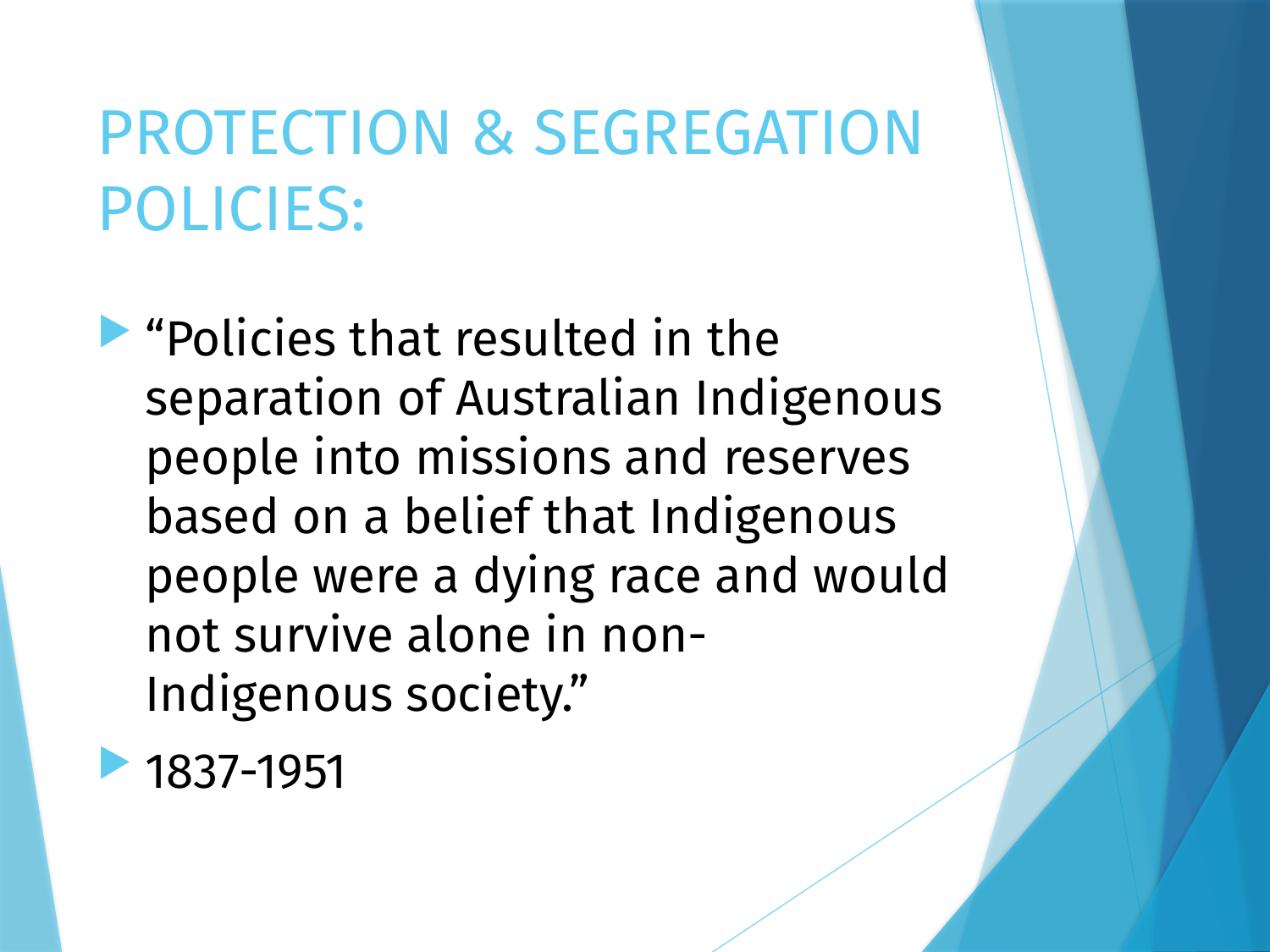

# PROTECTION & SEGREGATION POLICIES:
“Policies that resulted in the separation of Australian Indigenous people into missions and reserves based on a belief that Indigenous people were a dying race and would not survive alone in non-Indigenous society.”
1837-1951